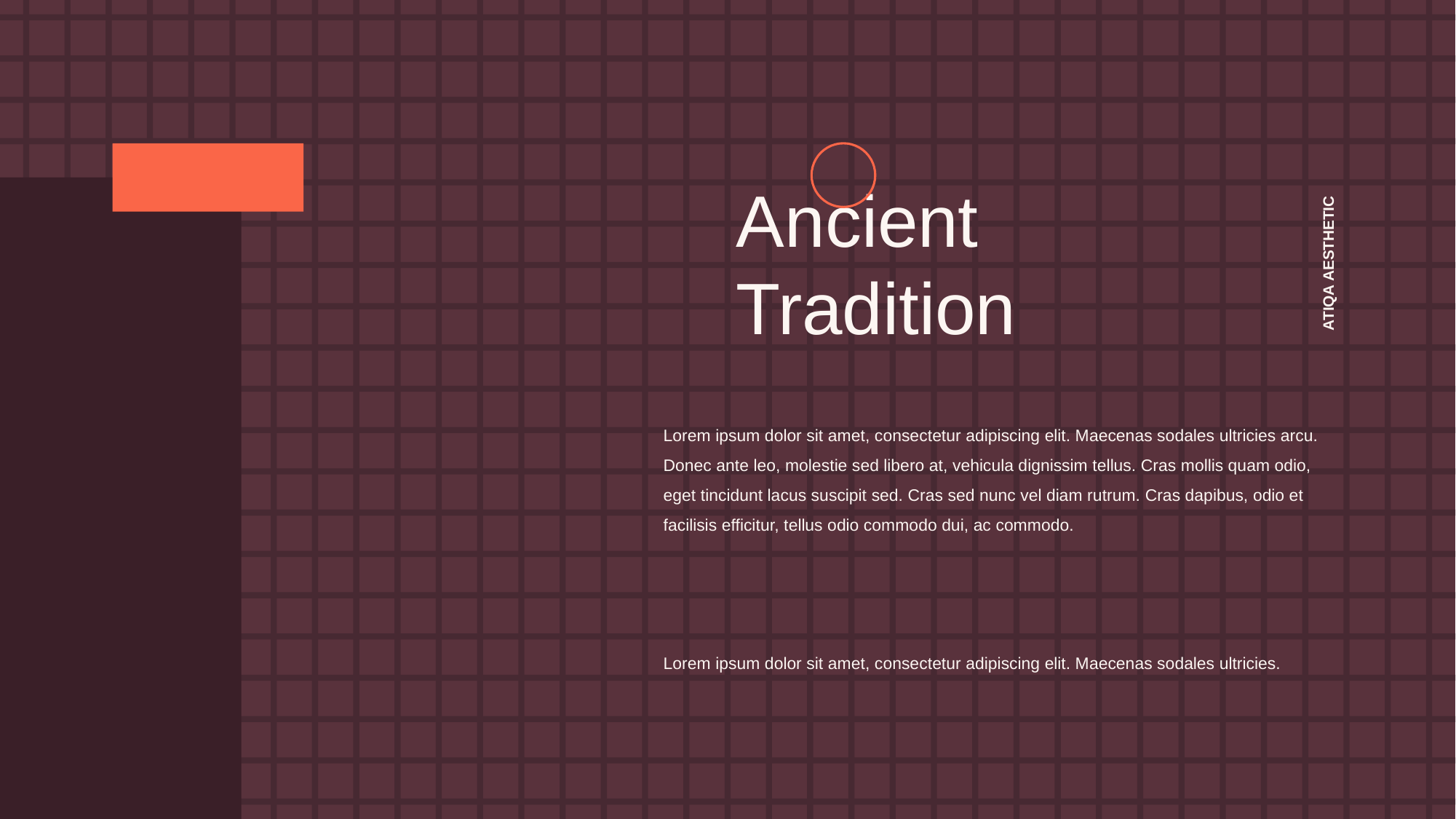

Ancient
Tradition

ATIQA AESTHETIC

Lorem ipsum dolor sit amet, consectetur adipiscing elit. Maecenas sodales ultricies arcu. Donec ante leo, molestie sed libero at, vehicula dignissim tellus. Cras mollis quam odio, eget tincidunt lacus suscipit sed. Cras sed nunc vel diam rutrum. Cras dapibus, odio et facilisis efficitur, tellus odio commodo dui, ac commodo.
Lorem ipsum dolor sit amet, consectetur adipiscing elit. Maecenas sodales ultricies.